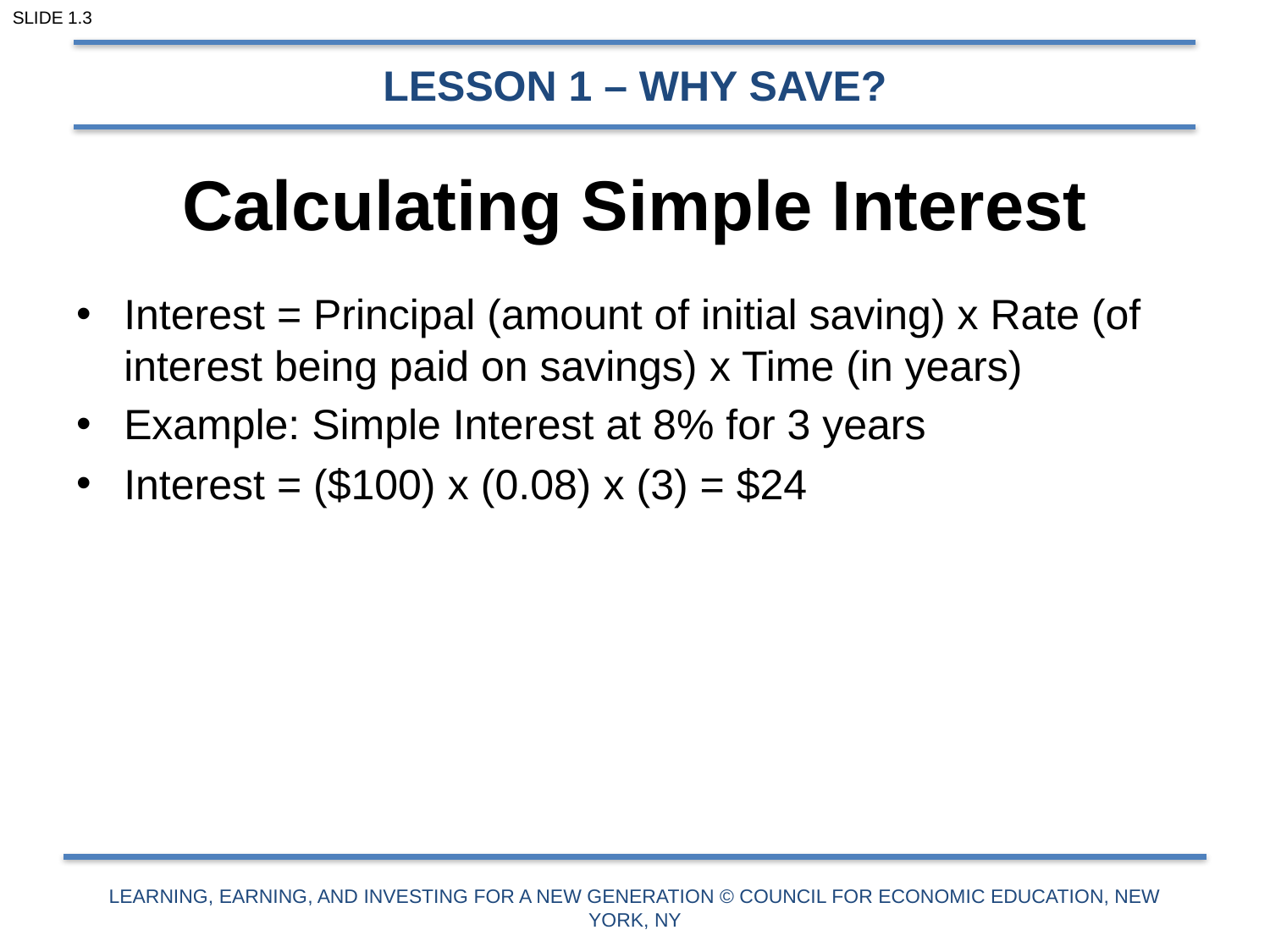

Slide 1.3
Lesson 1 – Why Save?
# Calculating Simple Interest
Interest = Principal (amount of initial saving) x Rate (of interest being paid on savings) x Time (in years)
Example: Simple Interest at 8% for 3 years
Interest = ($100) x (0.08) x (3) = $24